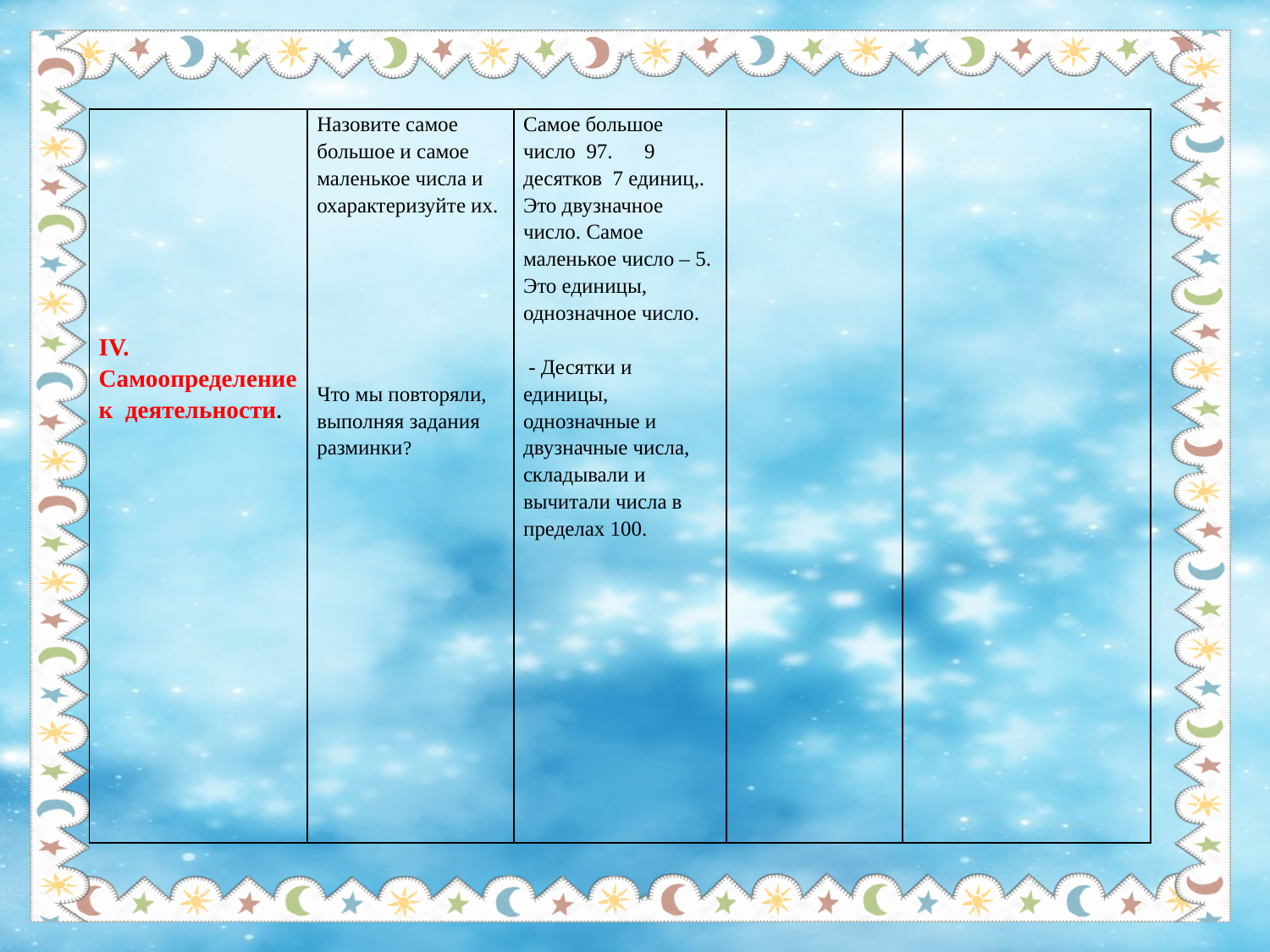

| IV. Самоопределение к деятельности. | Назовите самое большое и самое маленькое числа и охарактеризуйте их. Что мы повторяли, выполняя задания разминки? | Самое большое число 97. 9 десятков 7 единиц,. Это двузначное число. Самое маленькое число – 5. Это единицы, однозначное число. - Десятки и единицы, однозначные и двузначные числа, складывали и вычитали числа в пределах 100. |  |  |
| --- | --- | --- | --- | --- |